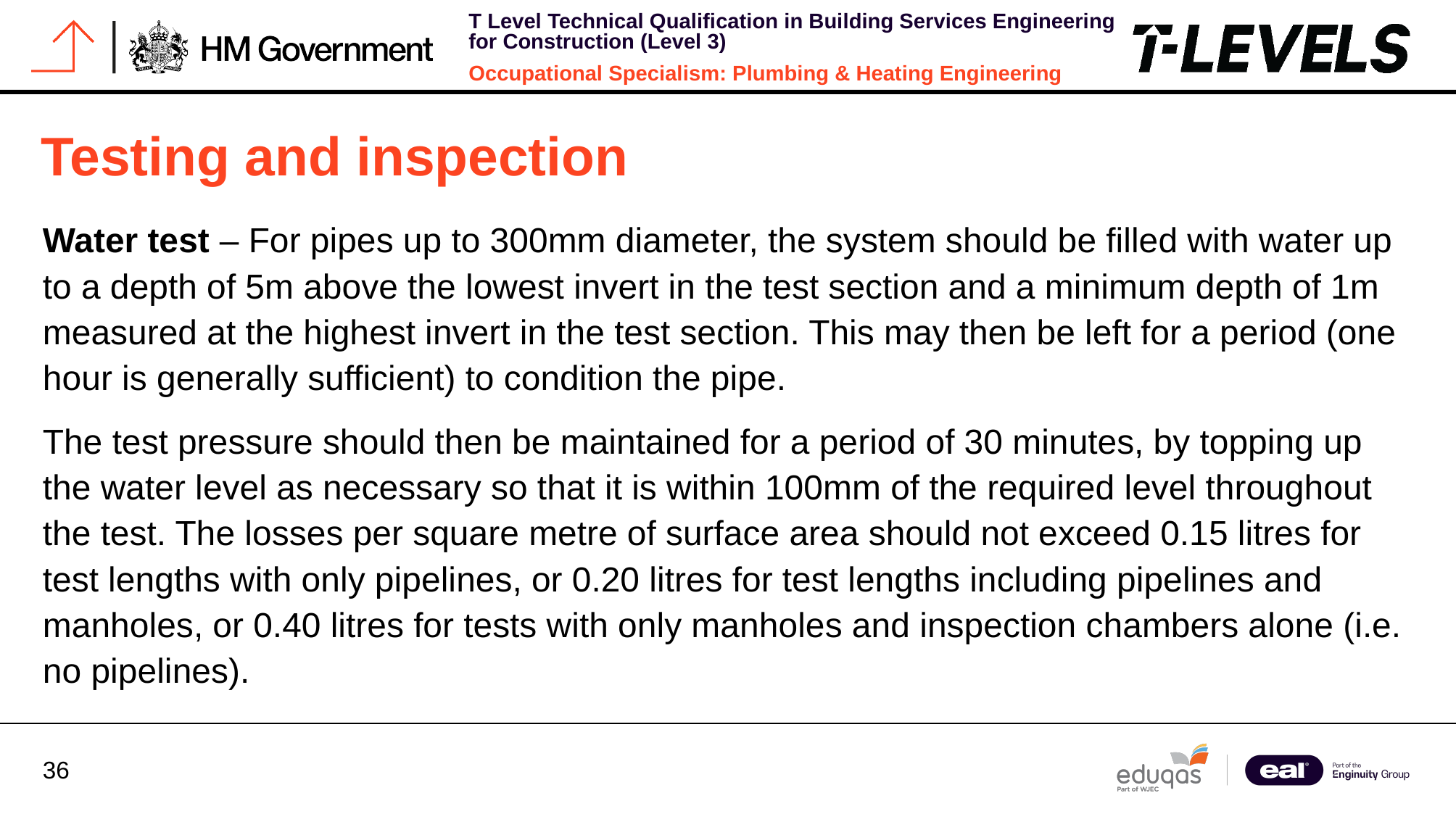

# Testing and inspection
Water test – For pipes up to 300mm diameter, the system should be filled with water up to a depth of 5m above the lowest invert in the test section and a minimum depth of 1m measured at the highest invert in the test section. This may then be left for a period (one hour is generally sufficient) to condition the pipe.
The test pressure should then be maintained for a period of 30 minutes, by topping up the water level as necessary so that it is within 100mm of the required level throughout the test. The losses per square metre of surface area should not exceed 0.15 litres for test lengths with only pipelines, or 0.20 litres for test lengths including pipelines and manholes, or 0.40 litres for tests with only manholes and inspection chambers alone (i.e. no pipelines).